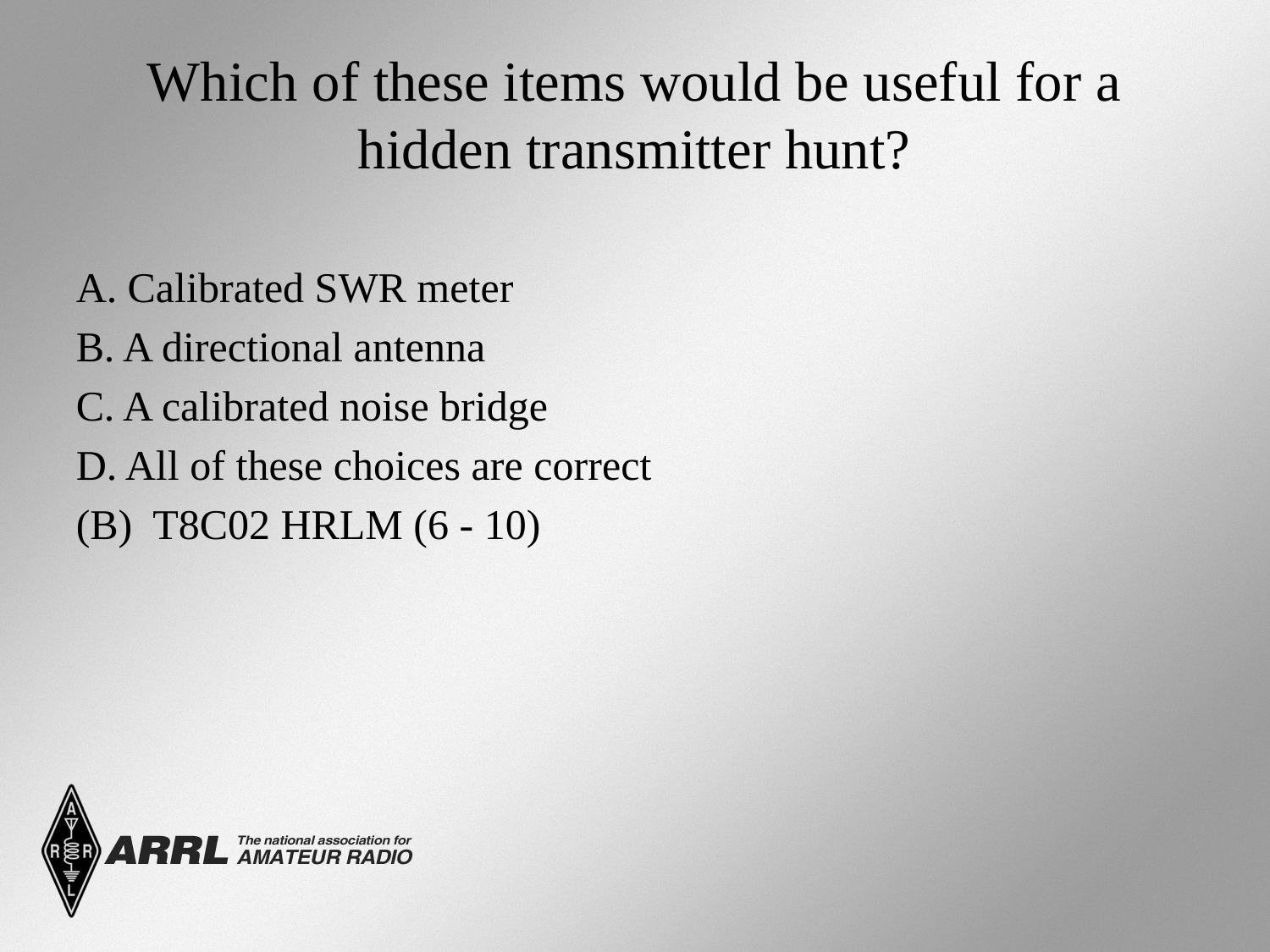

# Which of these items would be useful for a hidden transmitter hunt?
A. Calibrated SWR meter
B. A directional antenna
C. A calibrated noise bridge
D. All of these choices are correct
(B)  T8C02 HRLM (6 - 10)